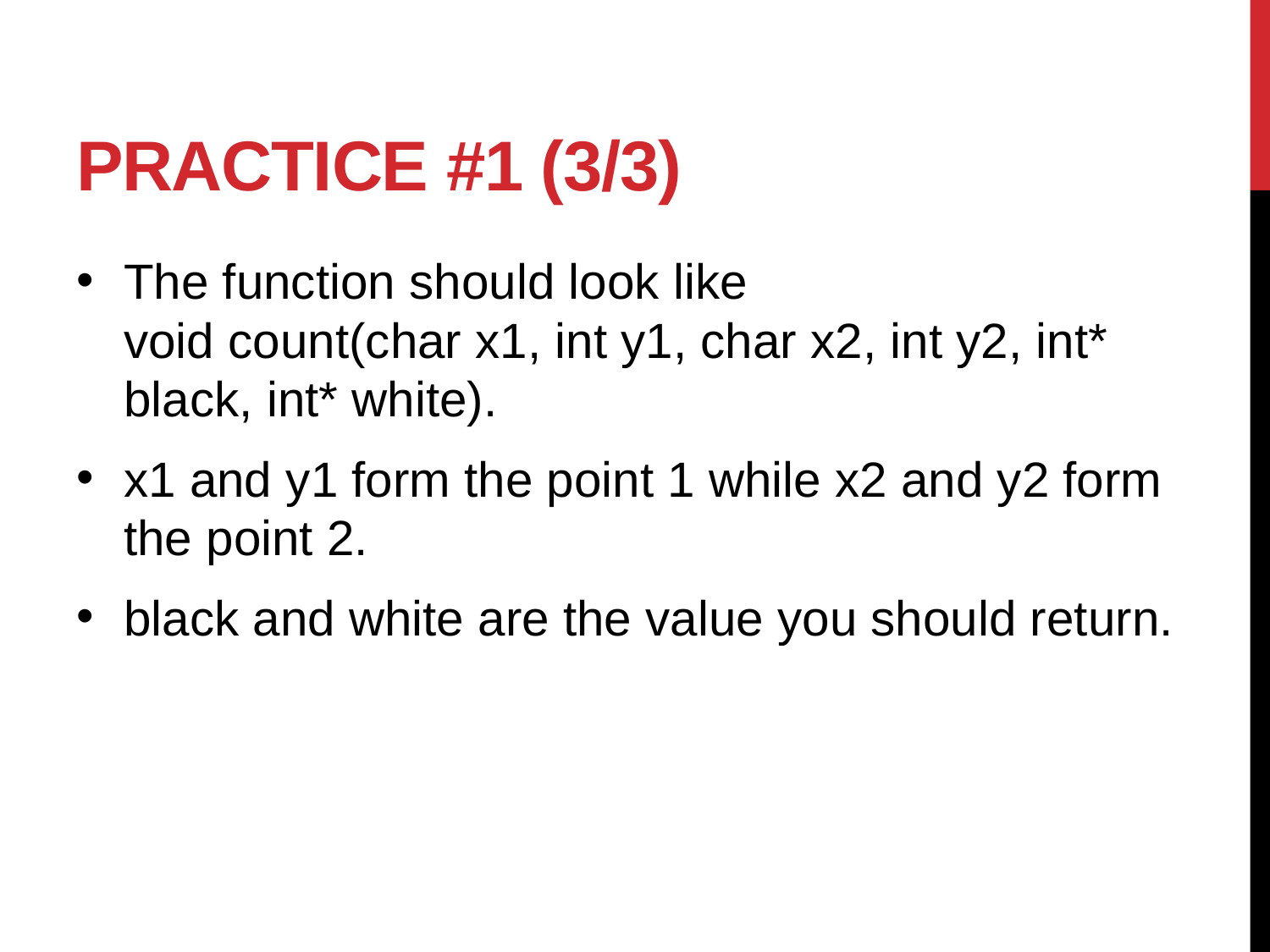

# Practice #1 (3/3)
The function should look like
void count(char x1, int y1, char x2, int y2, int* black, int* white).
x1 and y1 form the point 1 while x2 and y2 form the point 2.
black and white are the value you should return.